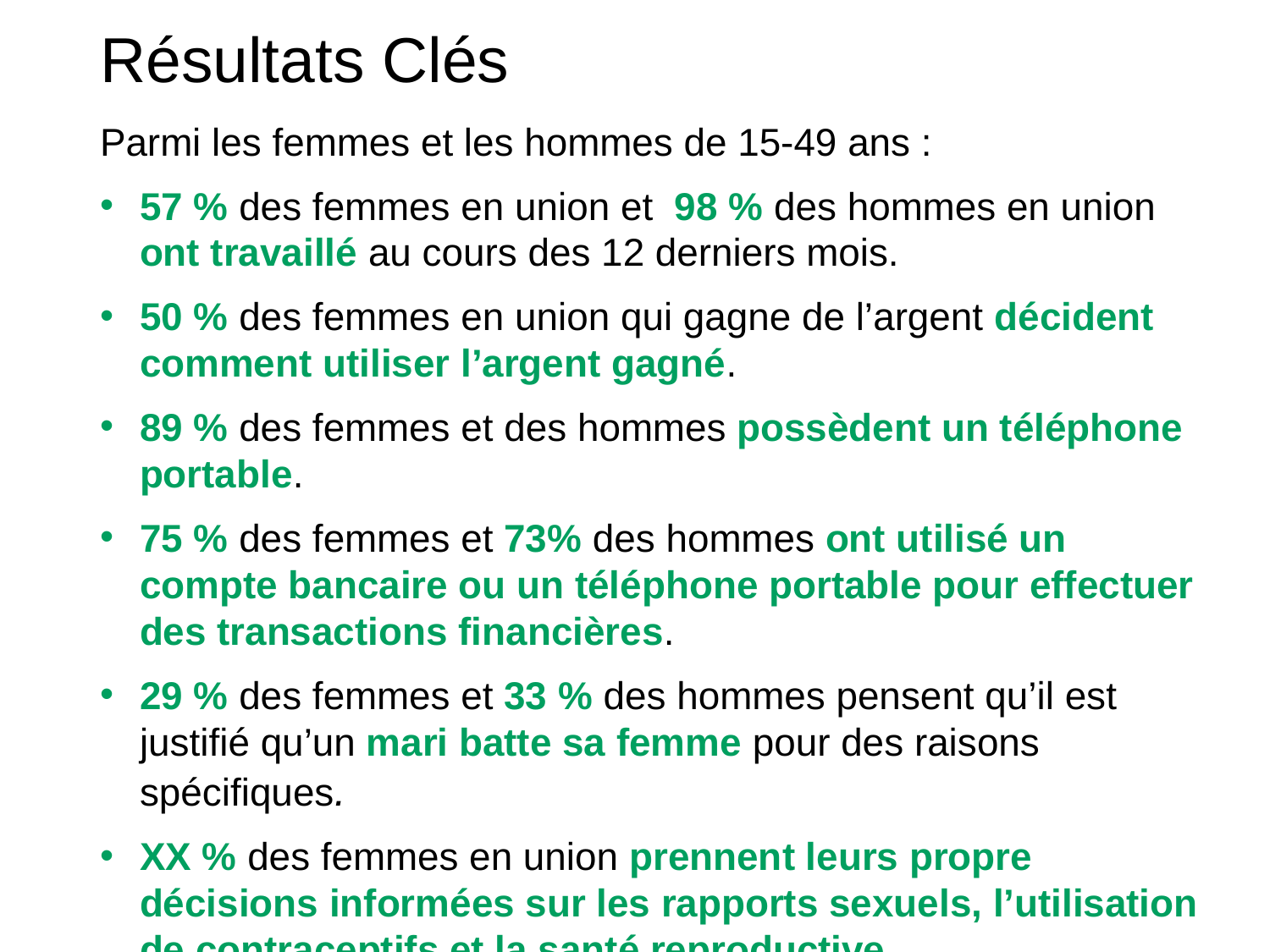

# Résultats Clés
Parmi les femmes et les hommes de 15-49 ans :
57 % des femmes en union et  98 % des hommes en union ont travaillé au cours des 12 derniers mois.
50 % des femmes en union qui gagne de l’argent décident comment utiliser l’argent gagné.
89 % des femmes et des hommes possèdent un téléphone portable.
75 % des femmes et 73% des hommes ont utilisé un compte bancaire ou un téléphone portable pour effectuer des transactions financières.
29 % des femmes et 33 % des hommes pensent qu’il est justifié qu’un mari batte sa femme pour des raisons spécifiques.
XX % des femmes en union prennent leurs propre décisions informées sur les rapports sexuels, l’utilisation de contraceptifs et la santé reproductive.